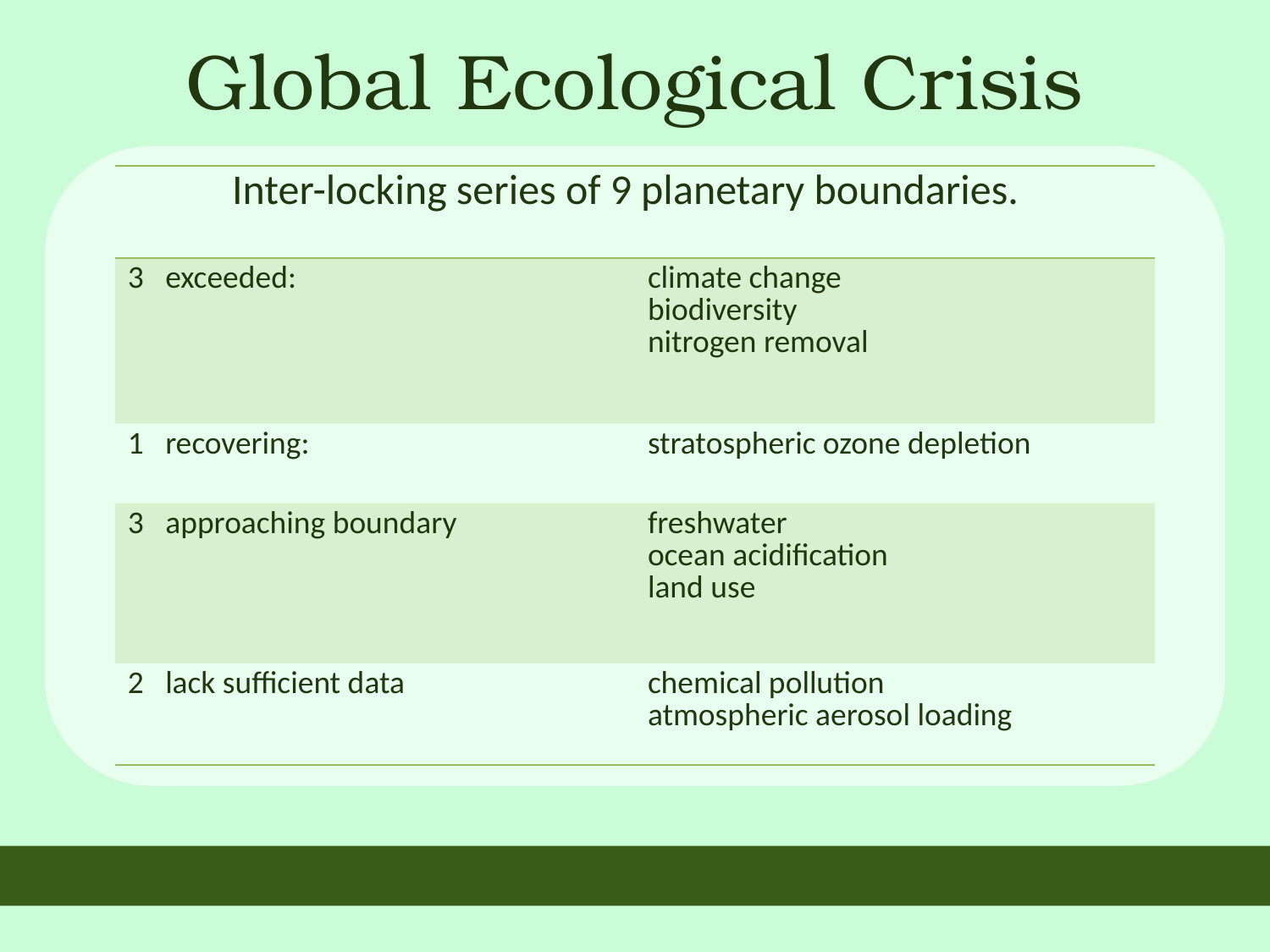

Global Ecological Crisis

| Inter-locking series of 9 planetary boundaries. |  |
| --- | --- |
| 3 exceeded: | climate change biodiversity nitrogen removal |
| 1 recovering: | stratospheric ozone depletion |
| 3 approaching boundary | freshwater ocean acidification land use |
| 2 lack sufficient data | chemical pollution atmospheric aerosol loading |